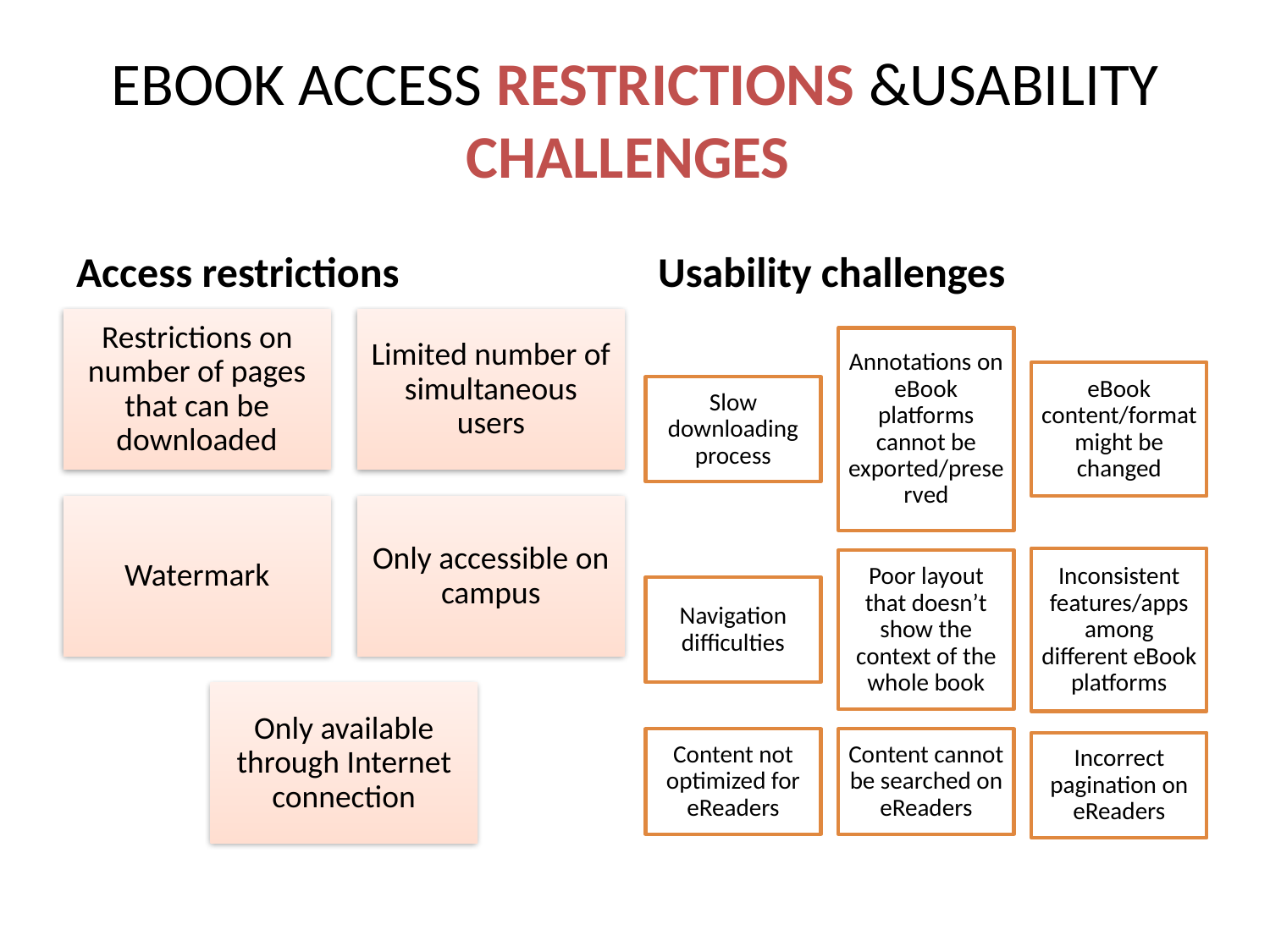

# EBOOK ACCESS RESTRICTIONS &USABILITY CHALLENGES
Access restrictions
Usability challenges
Restrictions on number of pages that can be downloaded
Limited number of simultaneous users
Watermark
Only accessible on campus
Only available through Internet connection
Slow downloading process
Annotations on eBook platforms cannot be exported/preserved
eBook content/format might be changed
Navigation difficulties
Poor layout that doesn’t show the context of the whole book
Inconsistent features/apps among different eBook platforms
Content not optimized for eReaders
Content cannot be searched on eReaders
Incorrect pagination on eReaders